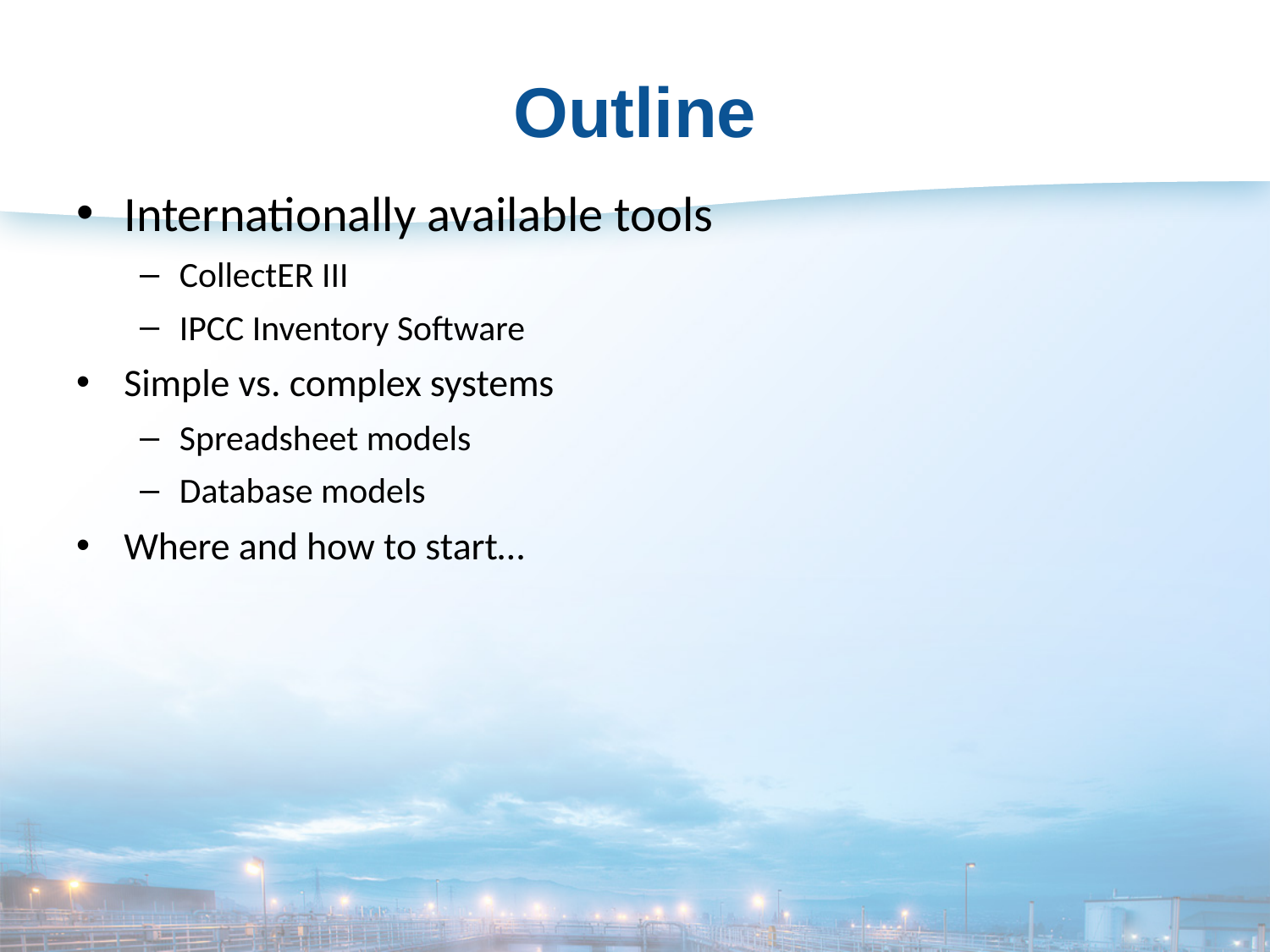

# Outline
Internationally available tools
CollectER III
IPCC Inventory Software
Simple vs. complex systems
Spreadsheet models
Database models
Where and how to start…